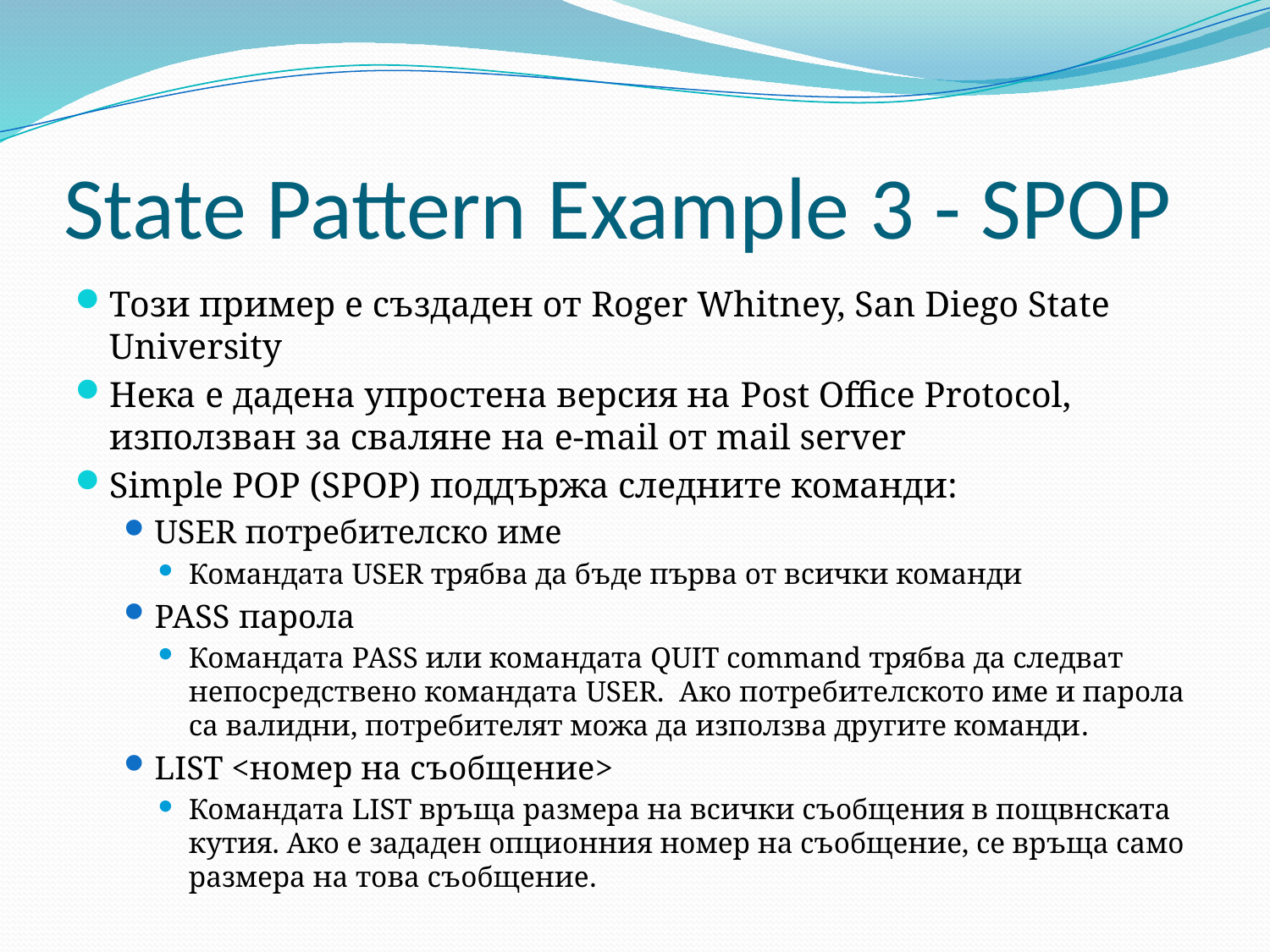

# State Pattern Example 3 - SPOP
Този пример е създаден от Roger Whitney, San Diego State University
Нека е дадена упростена версия на Post Office Protocol, използван за сваляне на e-mail от mail server
Simple POP (SPOP) поддържа следните команди:
USER потребителско име
Командата USER трябва да бъде първа от всички команди
PASS парола
Командата PASS или командата QUIT command трябва да следват непосредствено командата USER.  Ако потребителското име и парола са валидни, потребителят можа да използва другите команди.
LIST <номер на съобщение>
Командата LIST връща размера на всички съобщения в пощвнската кутия. Ако е зададен опционния номер на съобщение, се връща само размера на това съобщение.